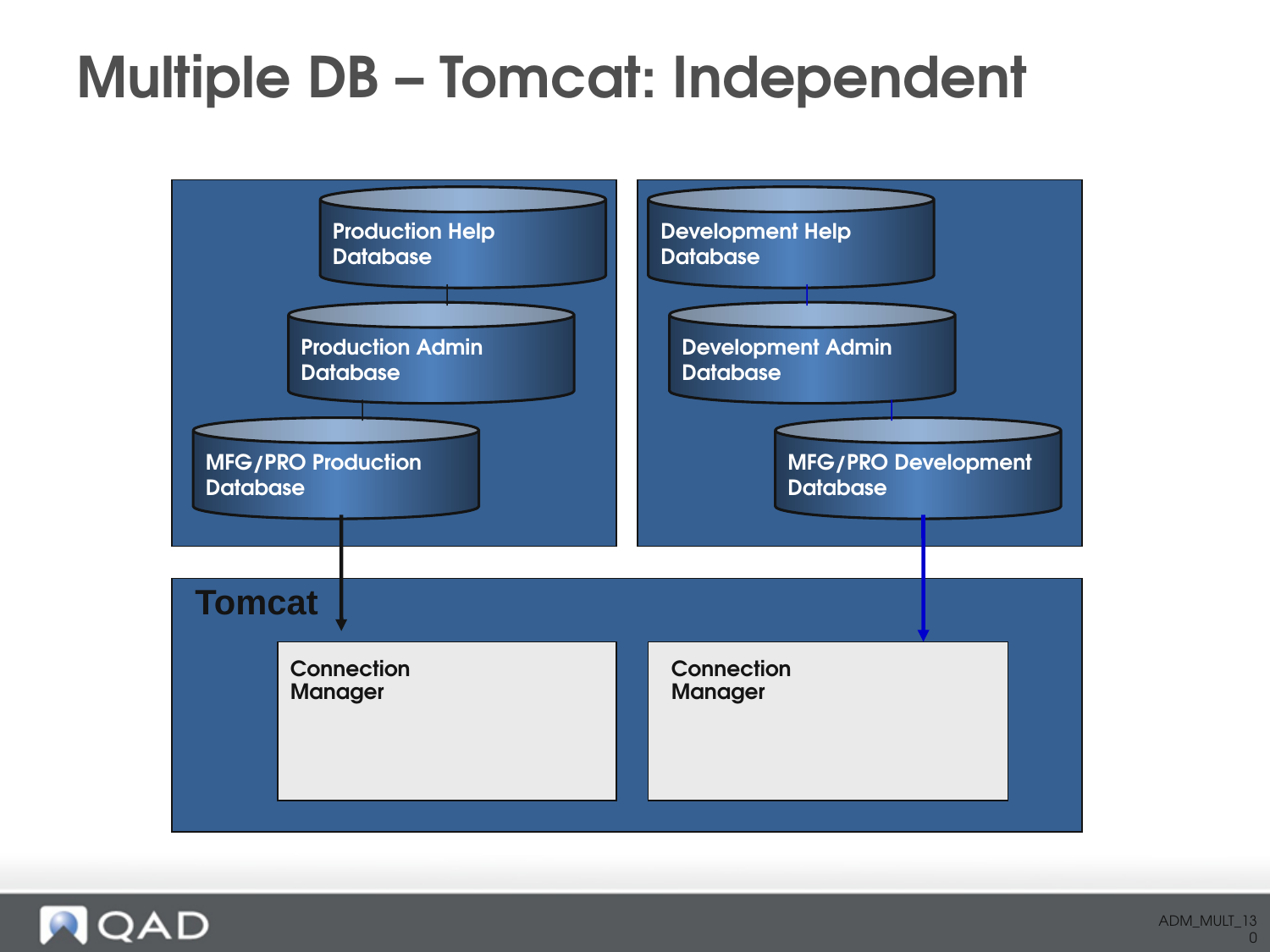

# Multiple DB – Tomcat: Independent

Production Help
Database

Production Admin
Database

MFG/PRO Production
Database

Development Help
Database

Development Admin
Database

MFG/PRO Development
Database

Tomcat

Connection Manager
Connection Manager
ADM_MULT_130